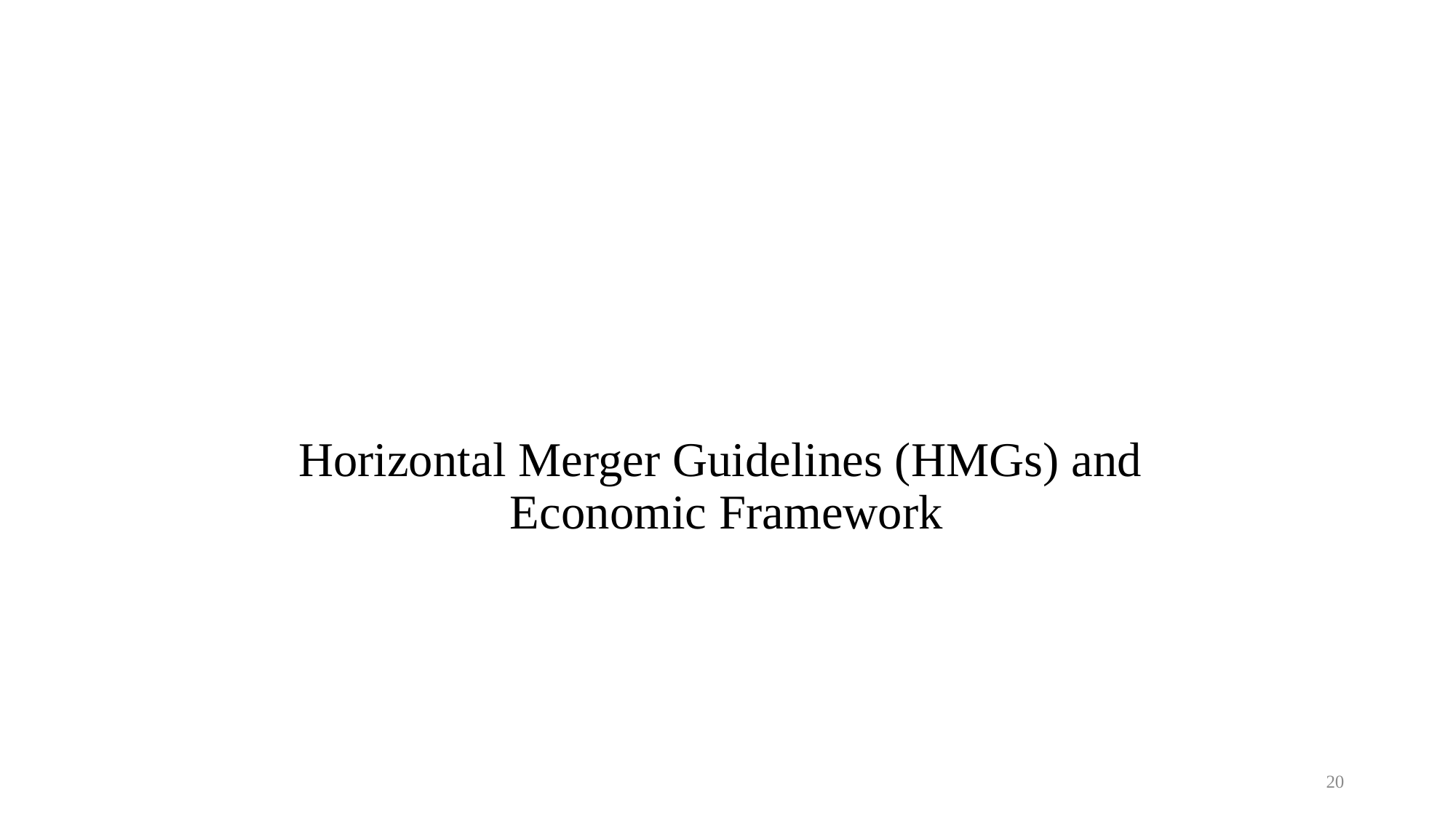

# Horizontal Merger Guidelines (HMGs) and Economic Framework

20